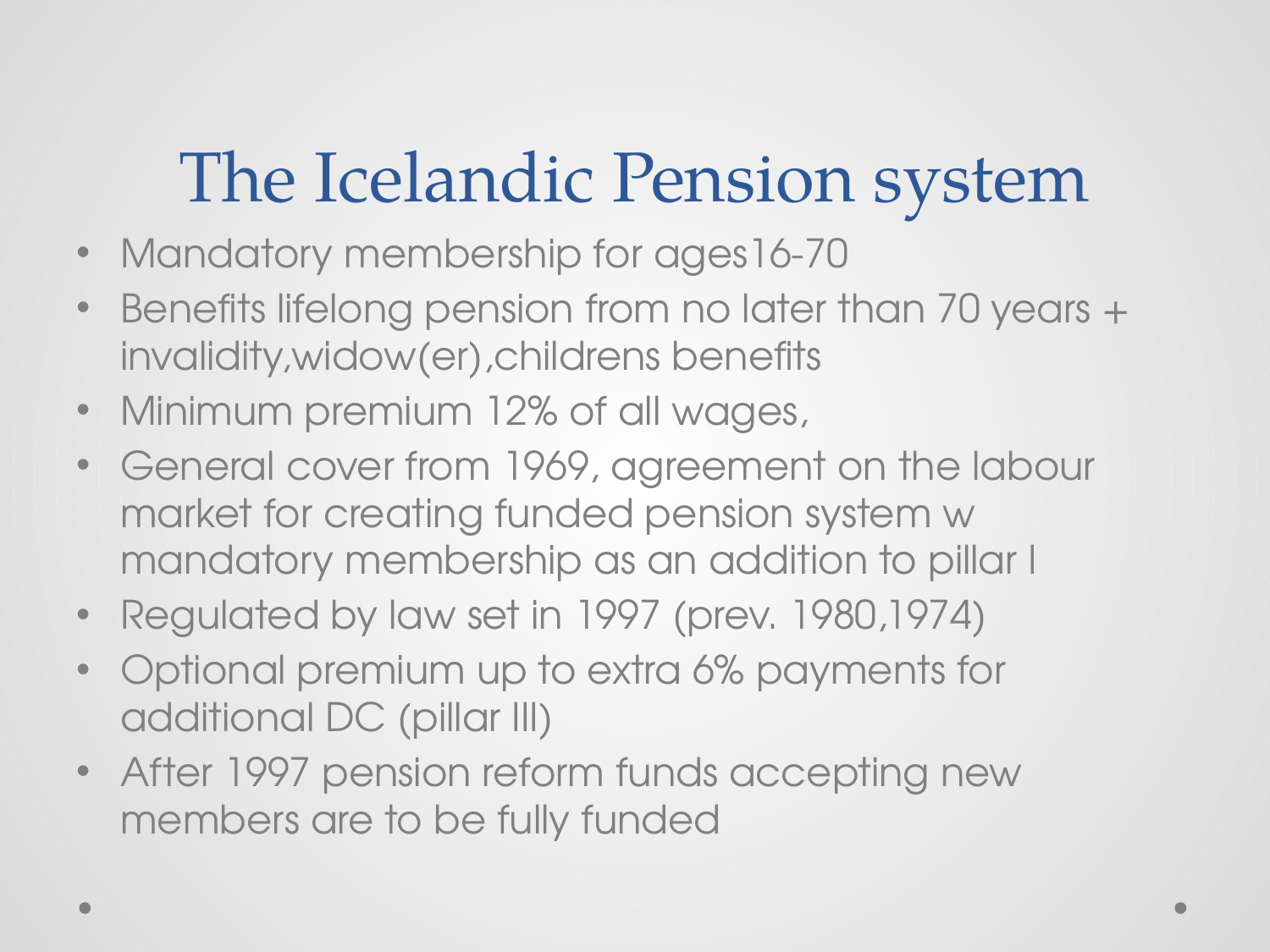

# The Icelandic Pension system
Mandatory membership for ages16-70
Benefits lifelong pension from no later than 70 years + invalidity,widow(er),childrens benefits
Minimum premium 12% of all wages,
General cover from 1969, agreement on the labour market for creating funded pension system w mandatory membership as an addition to pillar I
Regulated by law set in 1997 (prev. 1980,1974)
Optional premium up to extra 6% payments for additional DC (pillar III)
After 1997 pension reform funds accepting new members are to be fully funded